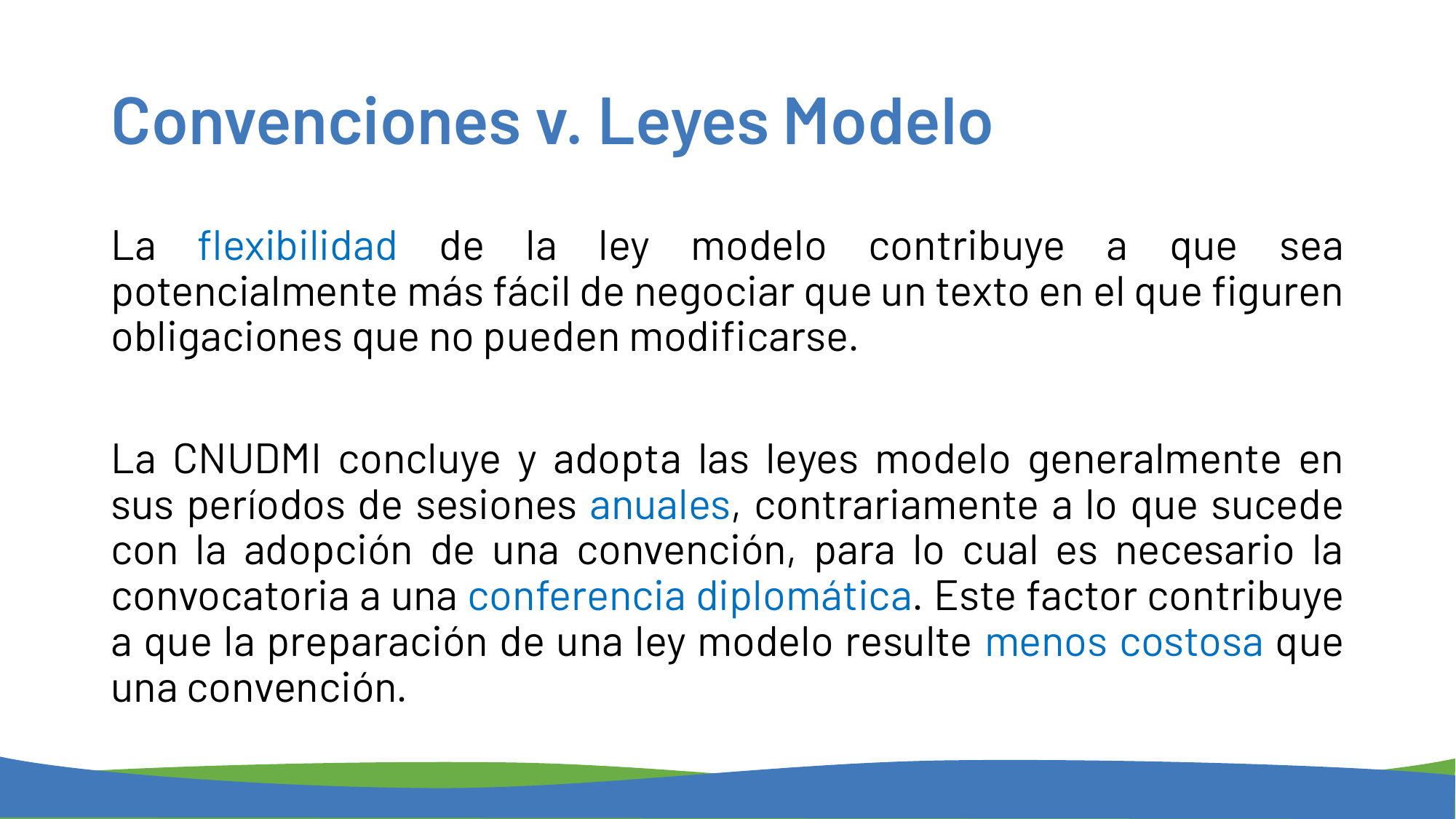

# Convenciones v. Leyes Modelo
La flexibilidad de la ley modelo contribuye a que sea potencialmente más fácil de negociar que un texto en el que figuren obligaciones que no pueden modificarse.

La CNUDMI concluye y adopta las leyes modelo generalmente en sus períodos de sesiones anuales, contrariamente a lo que sucede con la adopción de una convención, para lo cual es necesario la convocatoria a una conferencia diplomática. Este factor contribuye a que la preparación de una ley modelo resulte menos costosa que una convención.